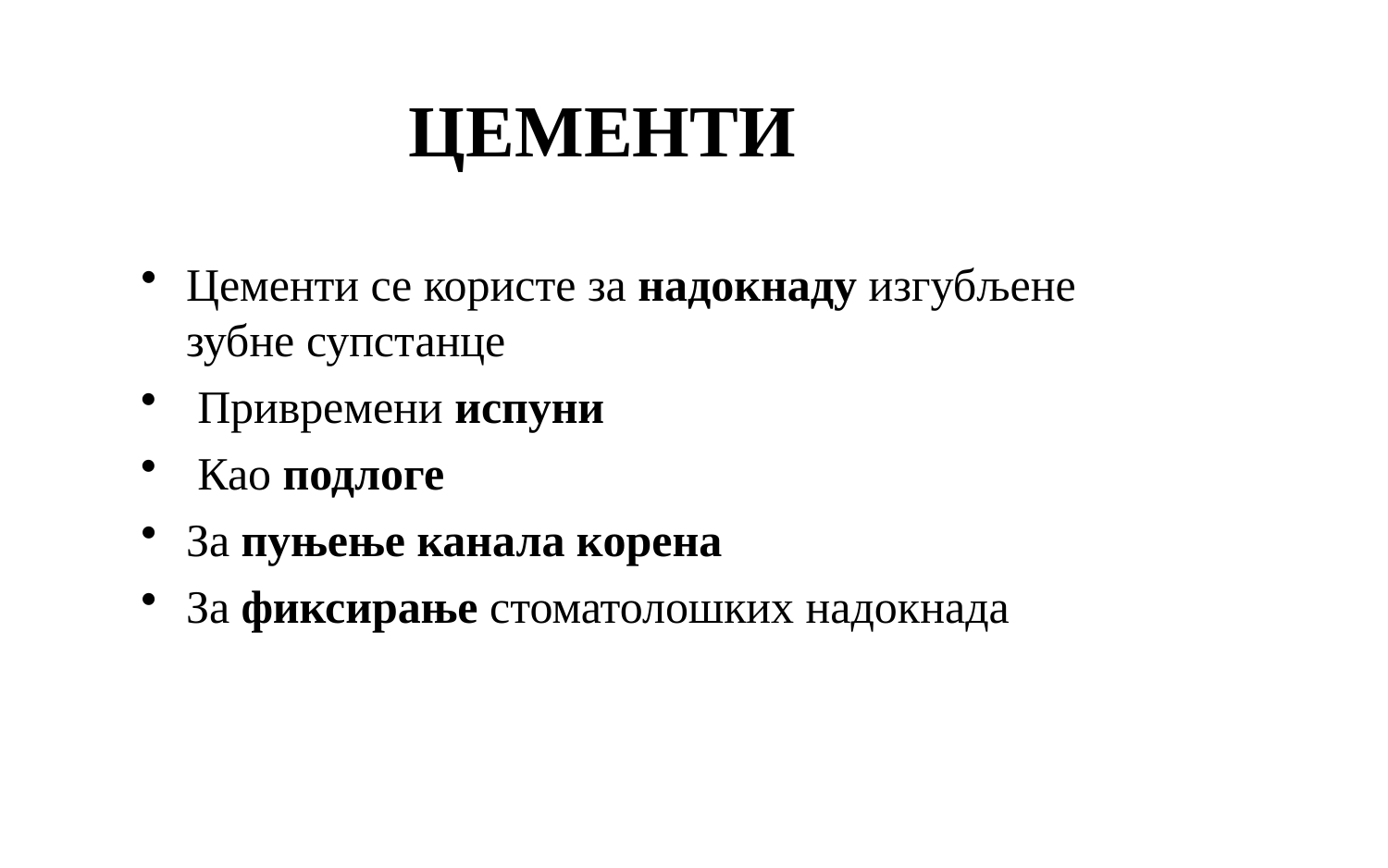

# ЦЕМЕНТИ
Цементи се користе за надокнаду изгубљене
зубне супстанце
Привремени испуни
Као подлоге
За пуњење канала корена
За фиксирање стоматолошких надокнада